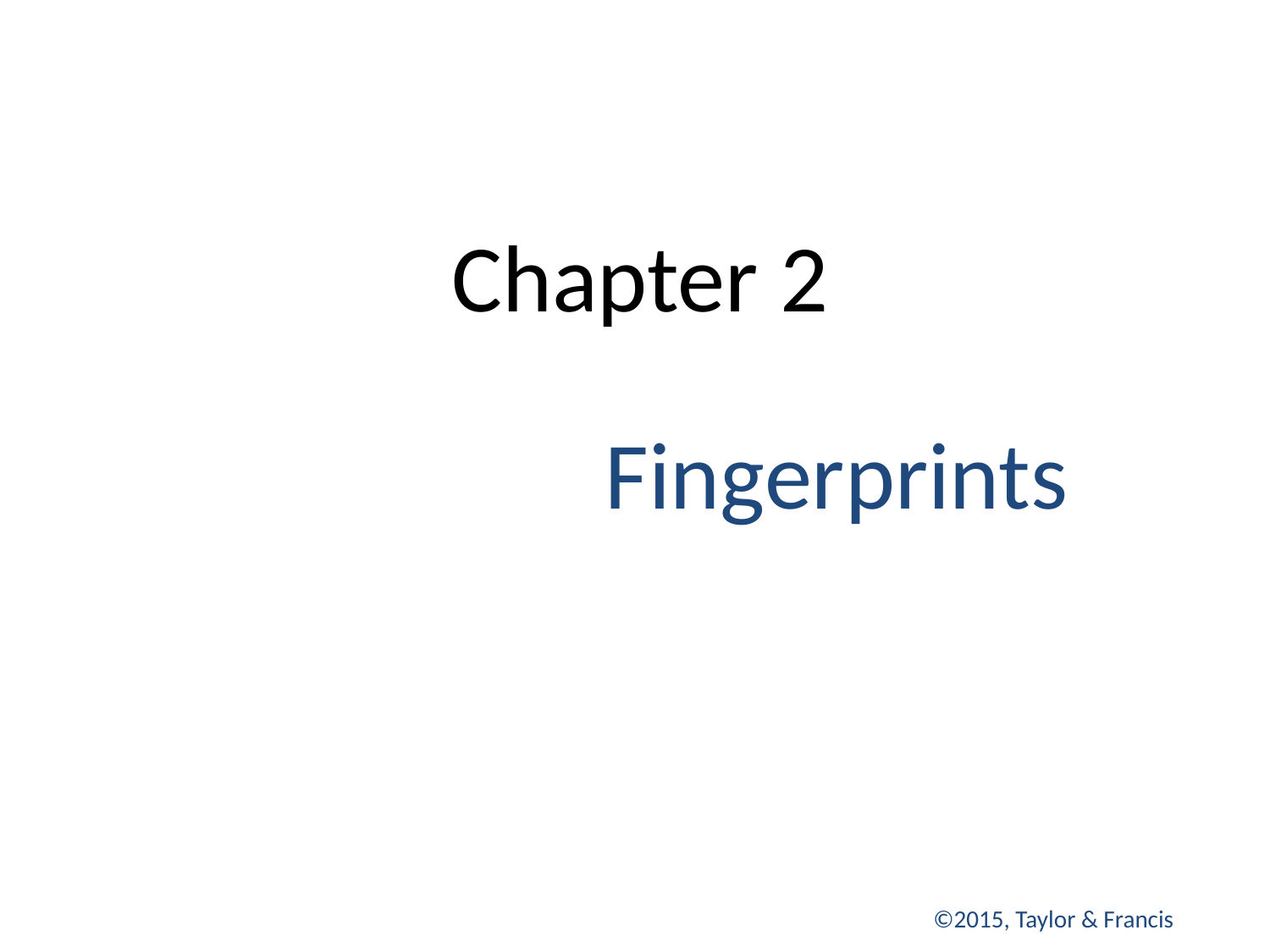

# Chapter 2
	Fingerprints
©2015, Taylor & Francis